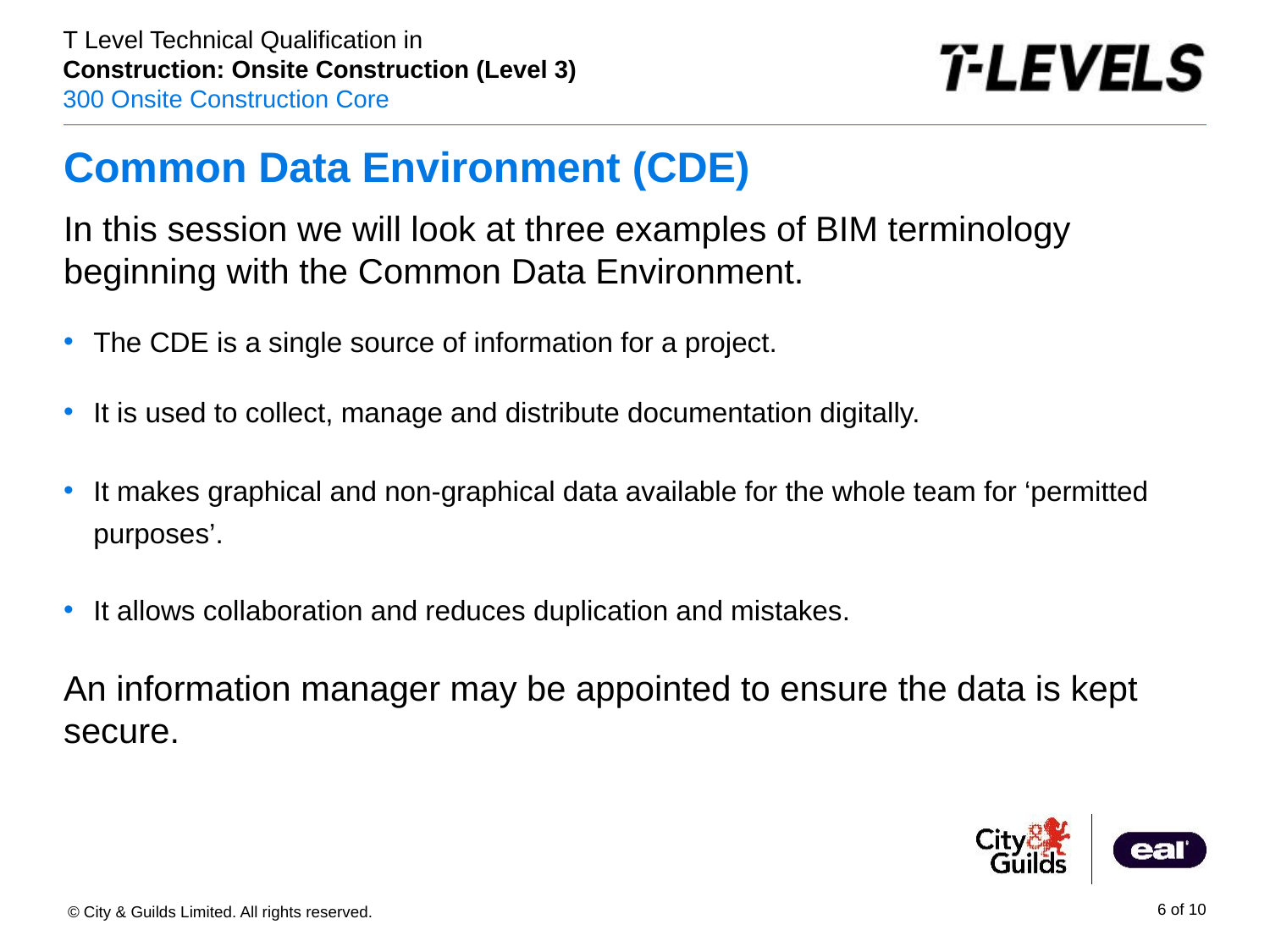

# Common Data Environment (CDE)
In this session we will look at three examples of BIM terminology beginning with the Common Data Environment.
The CDE is a single source of information for a project.

It is used to collect, manage and distribute documentation digitally.

It makes graphical and non-graphical data available for the whole team for ‘permitted purposes’.

It allows collaboration and reduces duplication and mistakes.

An information manager may be appointed to ensure the data is kept secure.